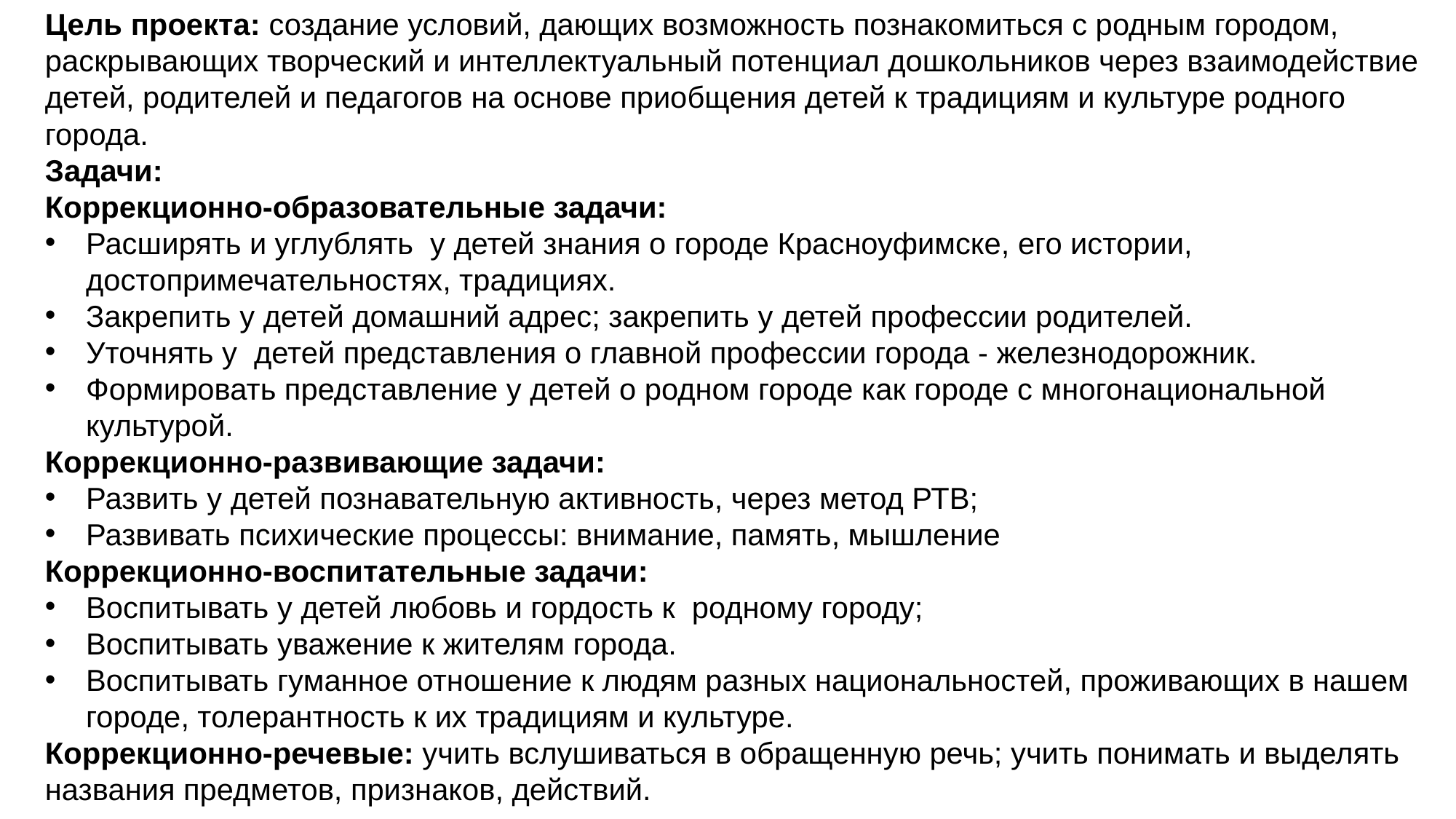

Цель проекта: создание условий, дающих возможность познакомиться с родным городом, раскрывающих творческий и интеллектуальный потенциал дошкольников через взаимодействие детей, родителей и педагогов на основе приобщения детей к традициям и культуре родного города.
Задачи:
Коррекционно-образовательные задачи:
Расширять и углублять  у детей знания о городе Красноуфимске, его истории, достопримечательностях, традициях.
Закрепить у детей домашний адрес; закрепить у детей профессии родителей.
Уточнять у  детей представления о главной профессии города - железнодорожник.
Формировать представление у детей о родном городе как городе с многонациональной культурой.
Коррекционно-развивающие задачи:
Развить у детей познавательную активность, через метод РТВ;
Развивать психические процессы: внимание, память, мышление
Коррекционно-воспитательные задачи:
Воспитывать у детей любовь и гордость к  родному городу;
Воспитывать уважение к жителям города.
Воспитывать гуманное отношение к людям разных национальностей, проживающих в нашем городе, толерантность к их традициям и культуре.
Коррекционно-речевые: учить вслушиваться в обращенную речь; учить понимать и выделять названия предметов, признаков, действий.